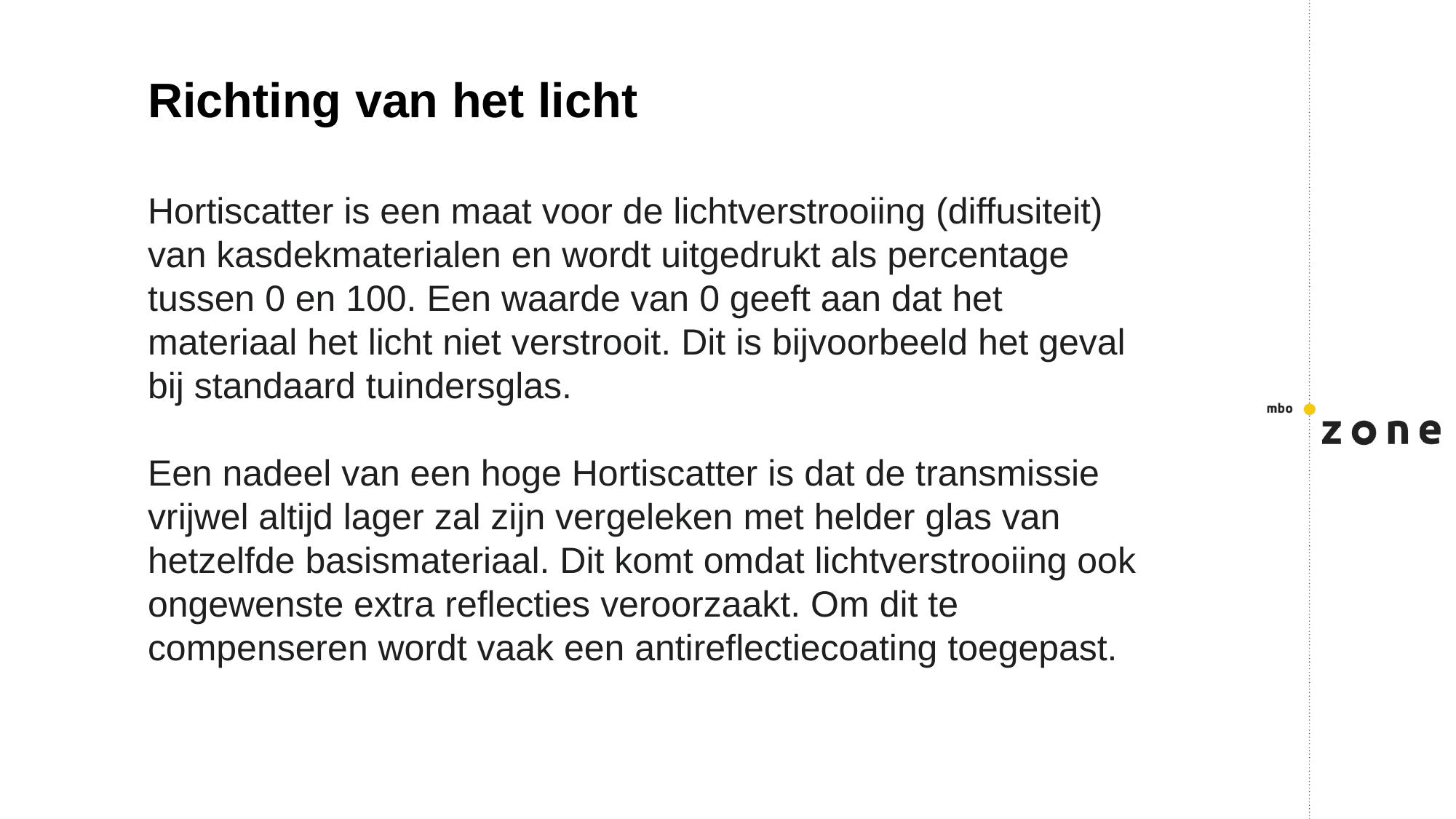

Richting van het licht
Hortiscatter is een maat voor de lichtverstrooiing (diffusiteit) van kasdekmaterialen en wordt uitgedrukt als percentage tussen 0 en 100. Een waarde van 0 geeft aan dat het materiaal het licht niet verstrooit. Dit is bijvoorbeeld het geval bij standaard tuindersglas.

Een nadeel van een hoge Hortiscatter is dat de transmissie vrijwel altijd lager zal zijn vergeleken met helder glas van hetzelfde basismateriaal. Dit komt omdat lichtverstrooiing ook ongewenste extra reflecties veroorzaakt. Om dit te compenseren wordt vaak een antireflectiecoating toegepast.